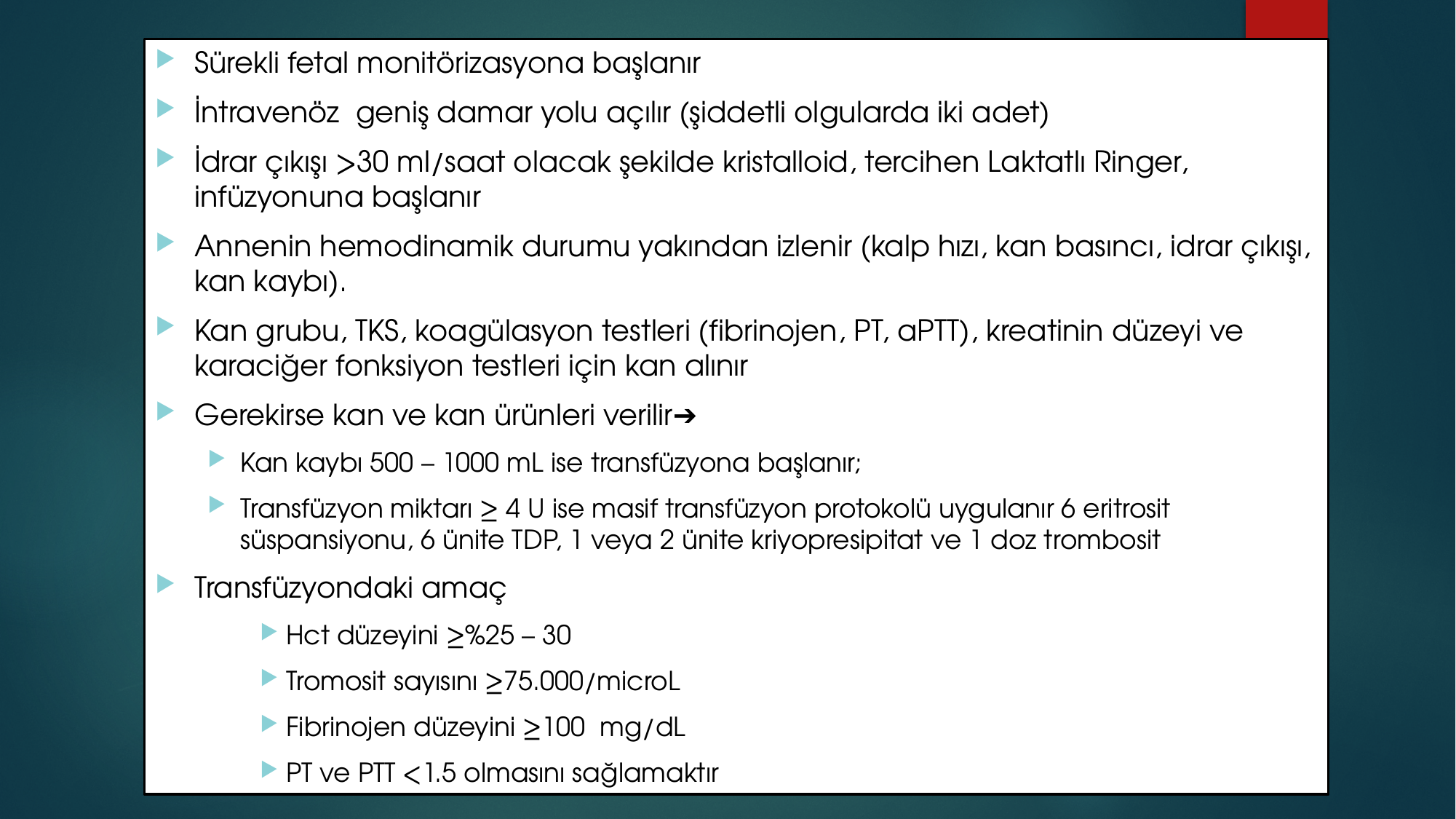

Sürekli fetal monitörizasyona başlanır
İntravenöz  geniş damar yolu açılır (şiddetli olgularda iki adet)
İdrar çıkışı >30 ml/saat olacak şekilde kristalloid, tercihen Laktatlı Ringer, infüzyonuna başlanır
Annenin hemodinamik durumu yakından izlenir (kalp hızı, kan basıncı, idrar çıkışı, kan kaybı).
Kan grubu, TKS, koagülasyon testleri (fibrinojen, PT, aPTT), kreatinin düzeyi ve karaciğer fonksiyon testleri için kan alınır
Gerekirse kan ve kan ürünleri verilir➔
Kan kaybı 500 – 1000 mL ise transfüzyona başlanır;
Transfüzyon miktarı ≥ 4 U ise masif transfüzyon protokolü uygulanır 6 eritrosit süspansiyonu, 6 ünite TDP, 1 veya 2 ünite kriyopresipitat ve 1 doz trombosit
Transfüzyondaki amaç
Hct düzeyini ≥%25 – 30
Tromosit sayısını ≥75.000/microL
Fibrinojen düzeyini ≥100  mg/dL
PT ve PTT <1.5 olmasını sağlamaktır